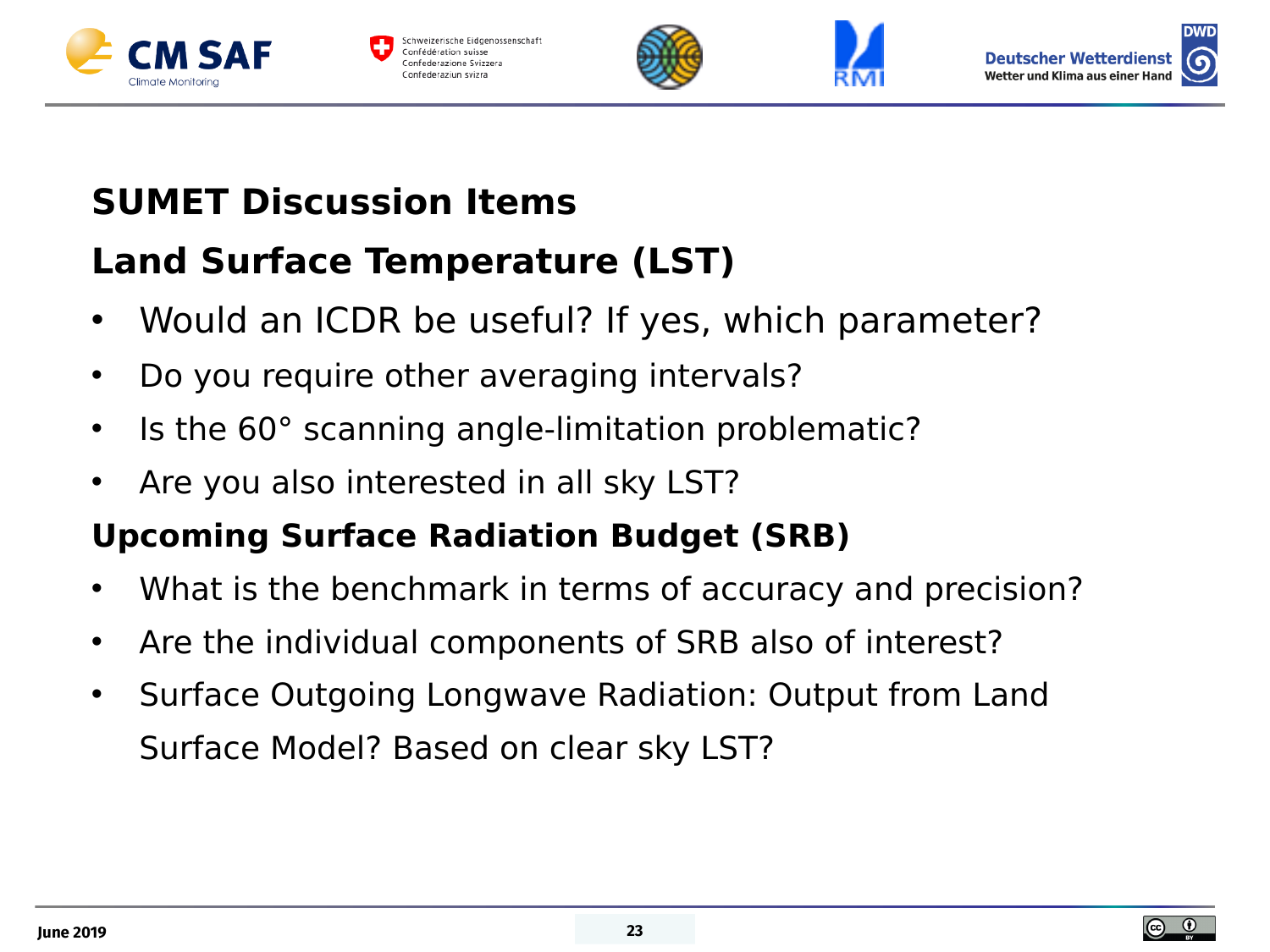

SUMET Discussion Items
Land Surface Temperature (LST)
Would an ICDR be useful? If yes, which parameter?
Do you require other averaging intervals?
Is the 60° scanning angle-limitation problematic?
Are you also interested in all sky LST?
Upcoming Surface Radiation Budget (SRB)
What is the benchmark in terms of accuracy and precision?
Are the individual components of SRB also of interest?
Surface Outgoing Longwave Radiation: Output from Land Surface Model? Based on clear sky LST?
23